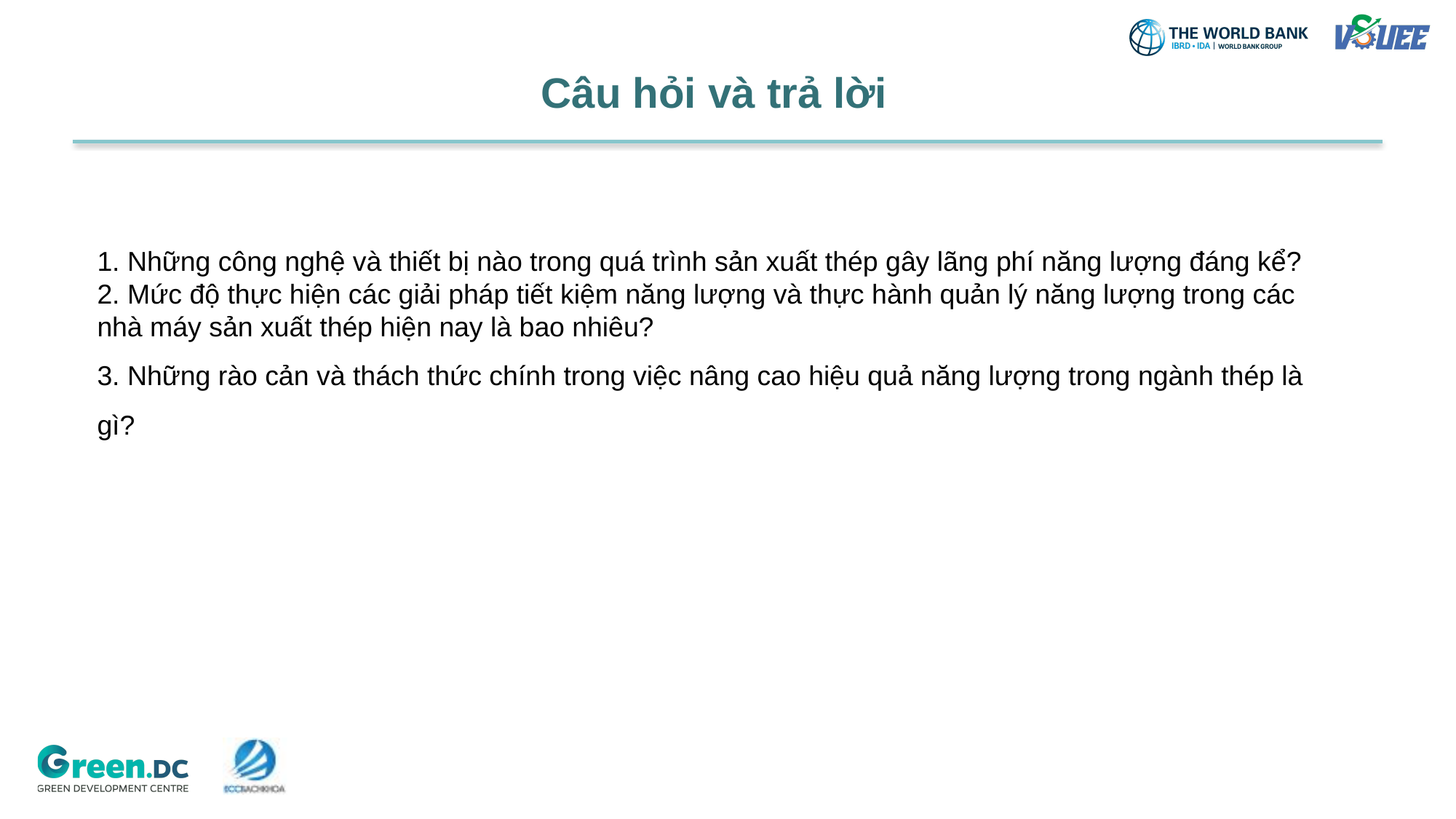

# Câu hỏi và trả lời
1. Những công nghệ và thiết bị nào trong quá trình sản xuất thép gây lãng phí năng lượng đáng kể?
2. Mức độ thực hiện các giải pháp tiết kiệm năng lượng và thực hành quản lý năng lượng trong các nhà máy sản xuất thép hiện nay là bao nhiêu?
3. Những rào cản và thách thức chính trong việc nâng cao hiệu quả năng lượng trong ngành thép là gì?